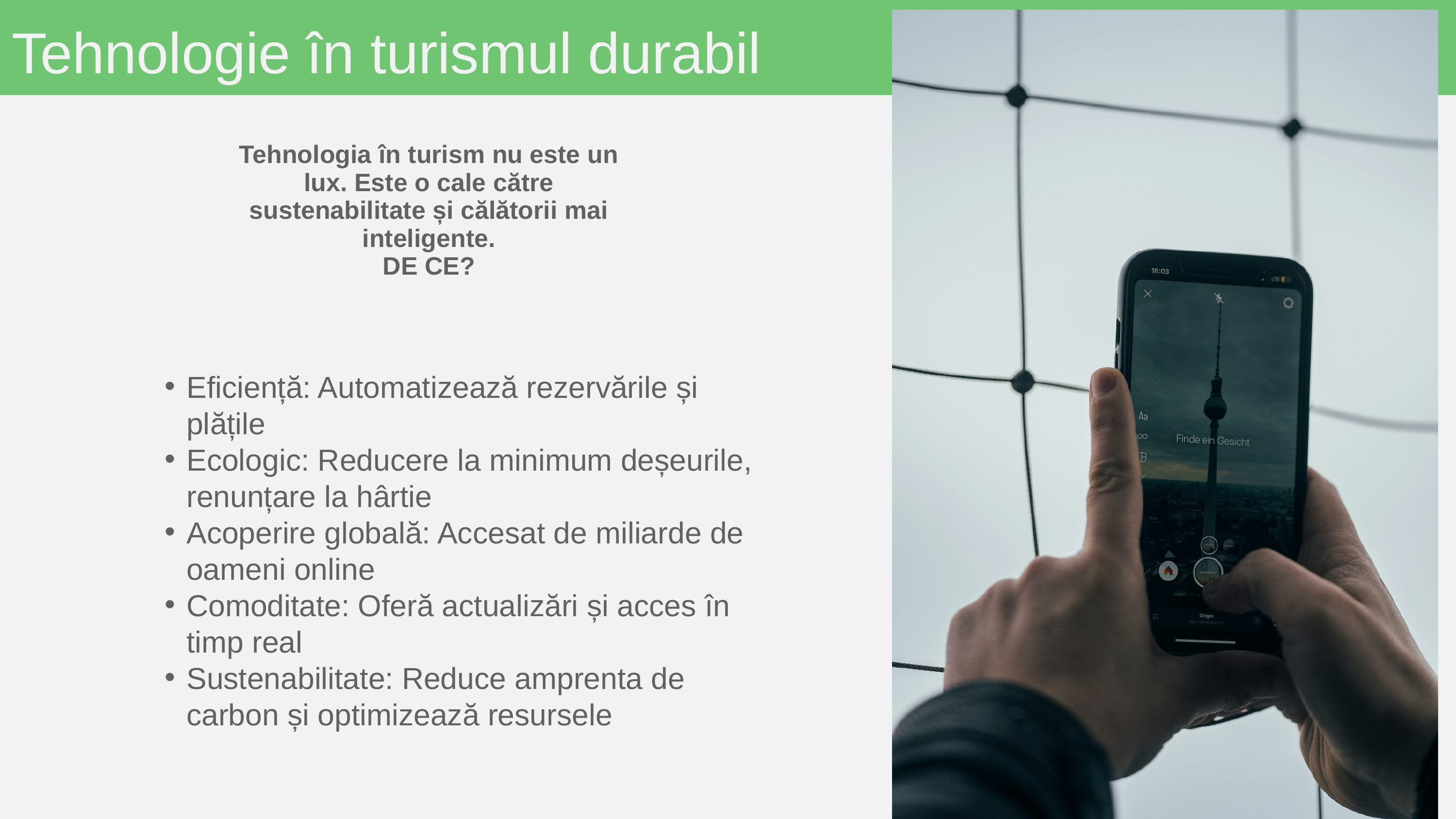

Tehnologie în turismul durabil

Tehnologia în turism nu este un lux. Este o cale către sustenabilitate și călătorii mai inteligente.
DE CE?
Eficiență: Automatizează rezervările și plățile
Ecologic: Reducere la minimum deșeurile, renunțare la hârtie
Acoperire globală: Accesat de miliarde de oameni online
Comoditate: Oferă actualizări și acces în timp real
Sustenabilitate: Reduce amprenta de carbon și optimizează resursele